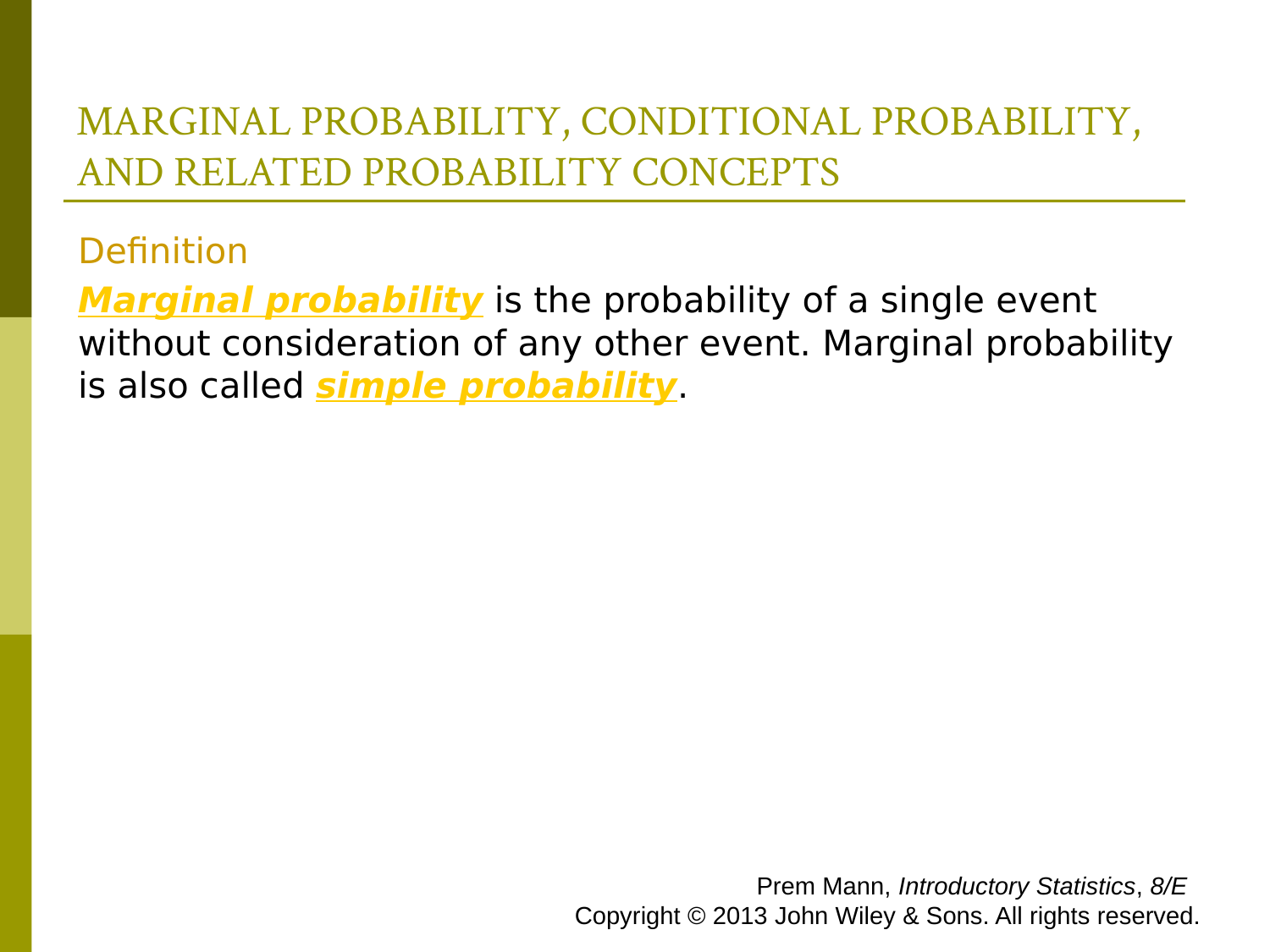

MARGINAL PROBABILITY, CONDITIONAL PROBABILITY, AND RELATED PROBABILITY CONCEPTS
Definition
Marginal probability is the probability of a single event without consideration of any other event. Marginal probability is also called simple probability.
                          Prem Mann, Introductory Statistics, 8/E Copyright © 2013 John Wiley & Sons. All rights reserved.